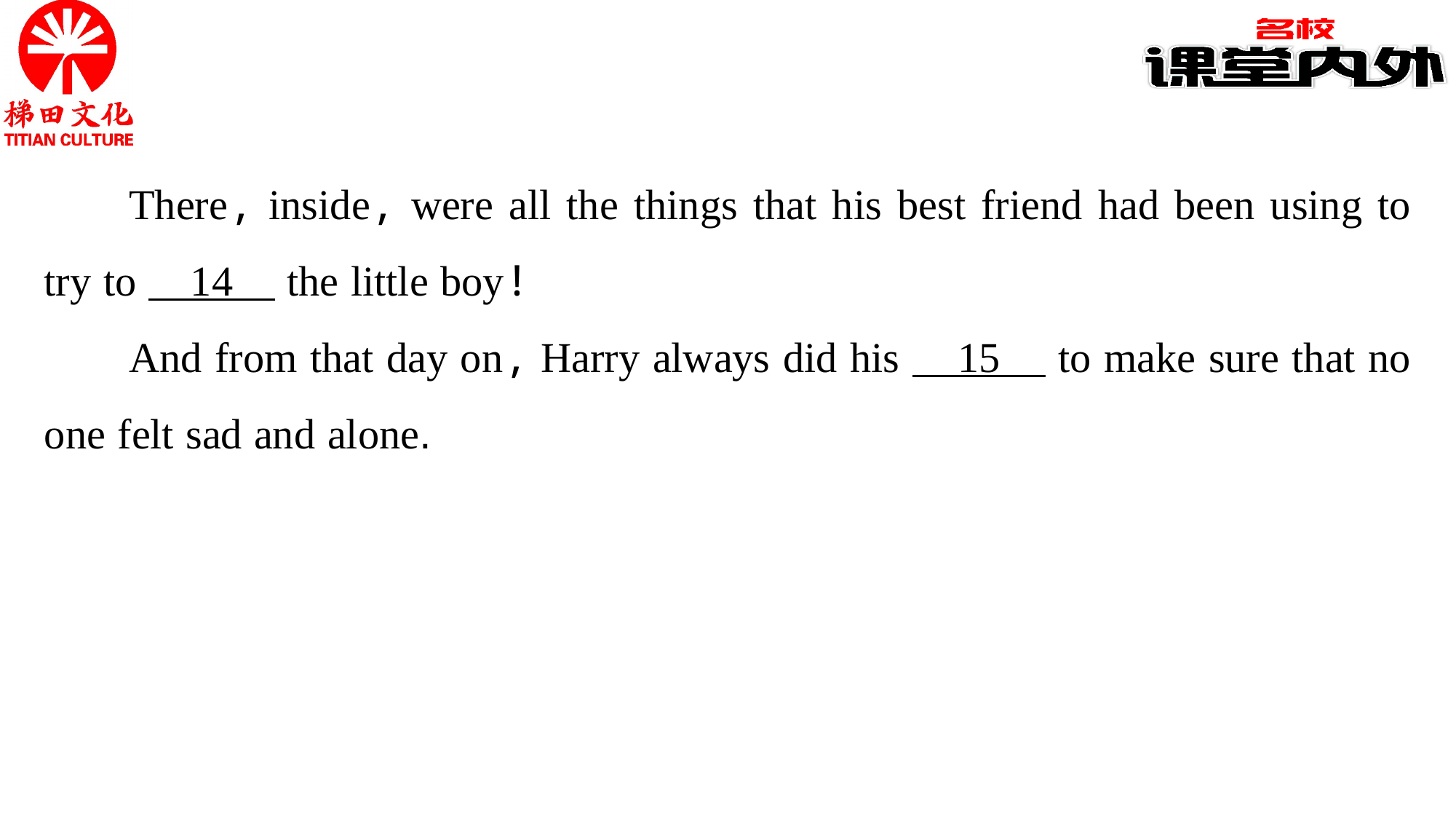

There, inside, were all the things that his best friend had been using to try to     14     the little boy!
And from that day on, Harry always did his     15     to make sure that no one felt sad and alone.